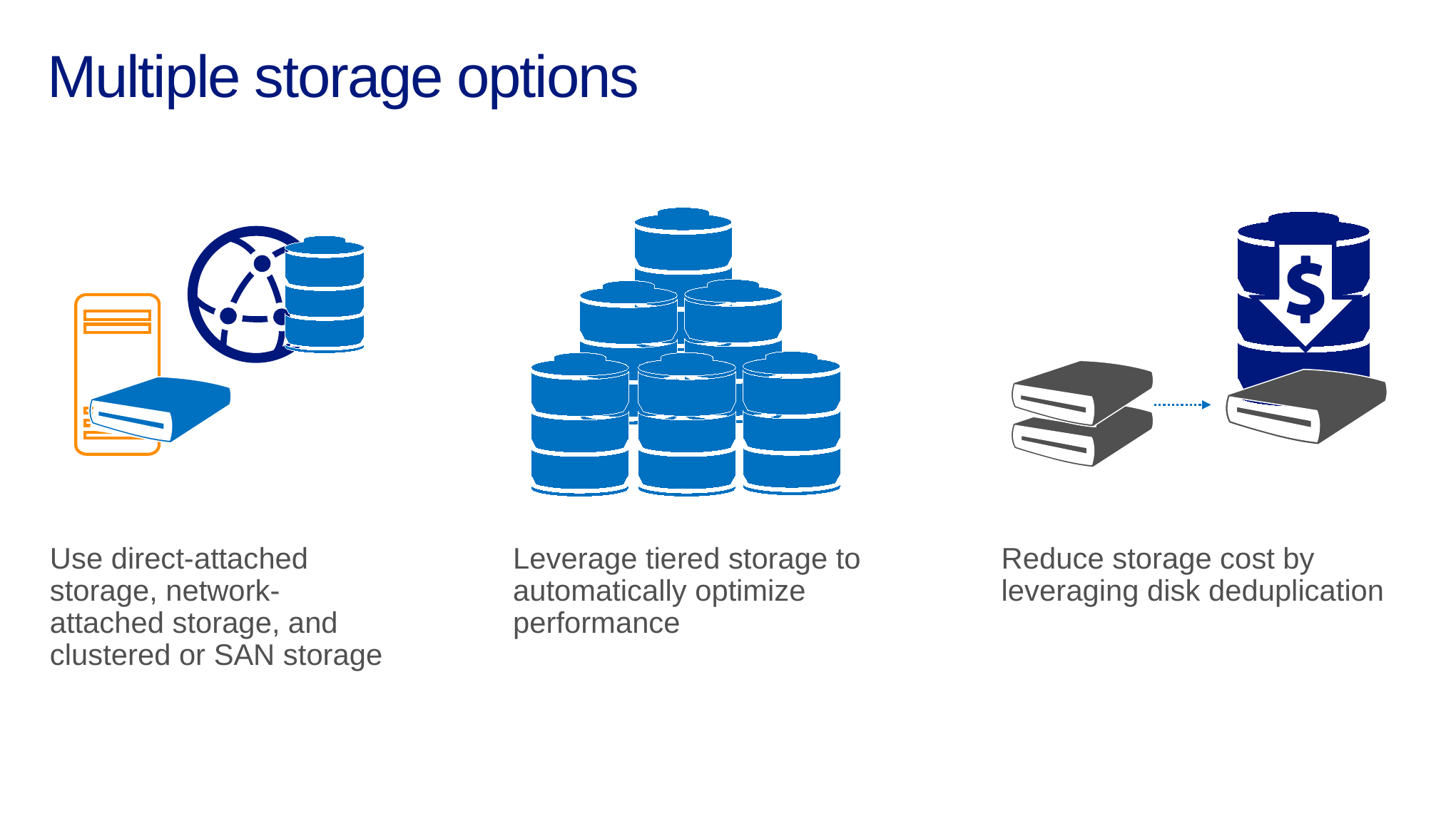

# Multiple storage options

Reduce storage cost by leveraging disk deduplication
Leverage tiered storage to automatically optimize performance
Use direct-attached storage, network-attached storage, and clustered or SAN storage